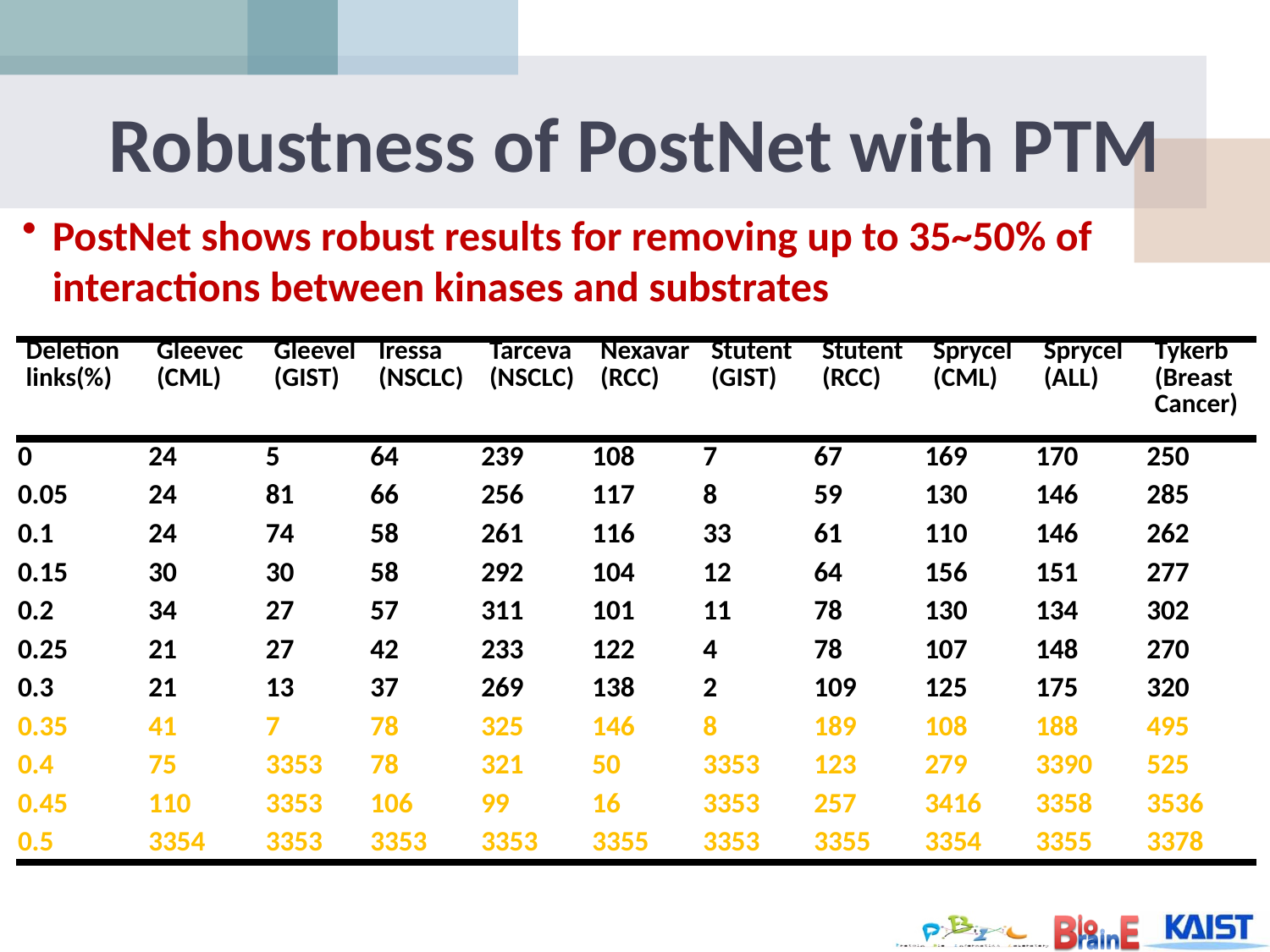

# Robustness of PostNet with PTM
PostNet shows robust results for removing up to 35~50% of interactions between kinases and substrates
| Deletion links(%) | Gleevec (CML) | Gleevel (GIST) | Iressa (NSCLC) | Tarceva (NSCLC) | Nexavar (RCC) | Stutent (GIST) | Stutent (RCC) | Sprycel (CML) | Sprycel (ALL) | Tykerb (Breast Cancer) |
| --- | --- | --- | --- | --- | --- | --- | --- | --- | --- | --- |
| 0 | 24 | 5 | 64 | 239 | 108 | 7 | 67 | 169 | 170 | 250 |
| 0.05 | 24 | 81 | 66 | 256 | 117 | 8 | 59 | 130 | 146 | 285 |
| 0.1 | 24 | 74 | 58 | 261 | 116 | 33 | 61 | 110 | 146 | 262 |
| 0.15 | 30 | 30 | 58 | 292 | 104 | 12 | 64 | 156 | 151 | 277 |
| 0.2 | 34 | 27 | 57 | 311 | 101 | 11 | 78 | 130 | 134 | 302 |
| 0.25 | 21 | 27 | 42 | 233 | 122 | 4 | 78 | 107 | 148 | 270 |
| 0.3 | 21 | 13 | 37 | 269 | 138 | 2 | 109 | 125 | 175 | 320 |
| 0.35 | 41 | 7 | 78 | 325 | 146 | 8 | 189 | 108 | 188 | 495 |
| 0.4 | 75 | 3353 | 78 | 321 | 50 | 3353 | 123 | 279 | 3390 | 525 |
| 0.45 | 110 | 3353 | 106 | 99 | 16 | 3353 | 257 | 3416 | 3358 | 3536 |
| 0.5 | 3354 | 3353 | 3353 | 3353 | 3355 | 3353 | 3355 | 3354 | 3355 | 3378 |